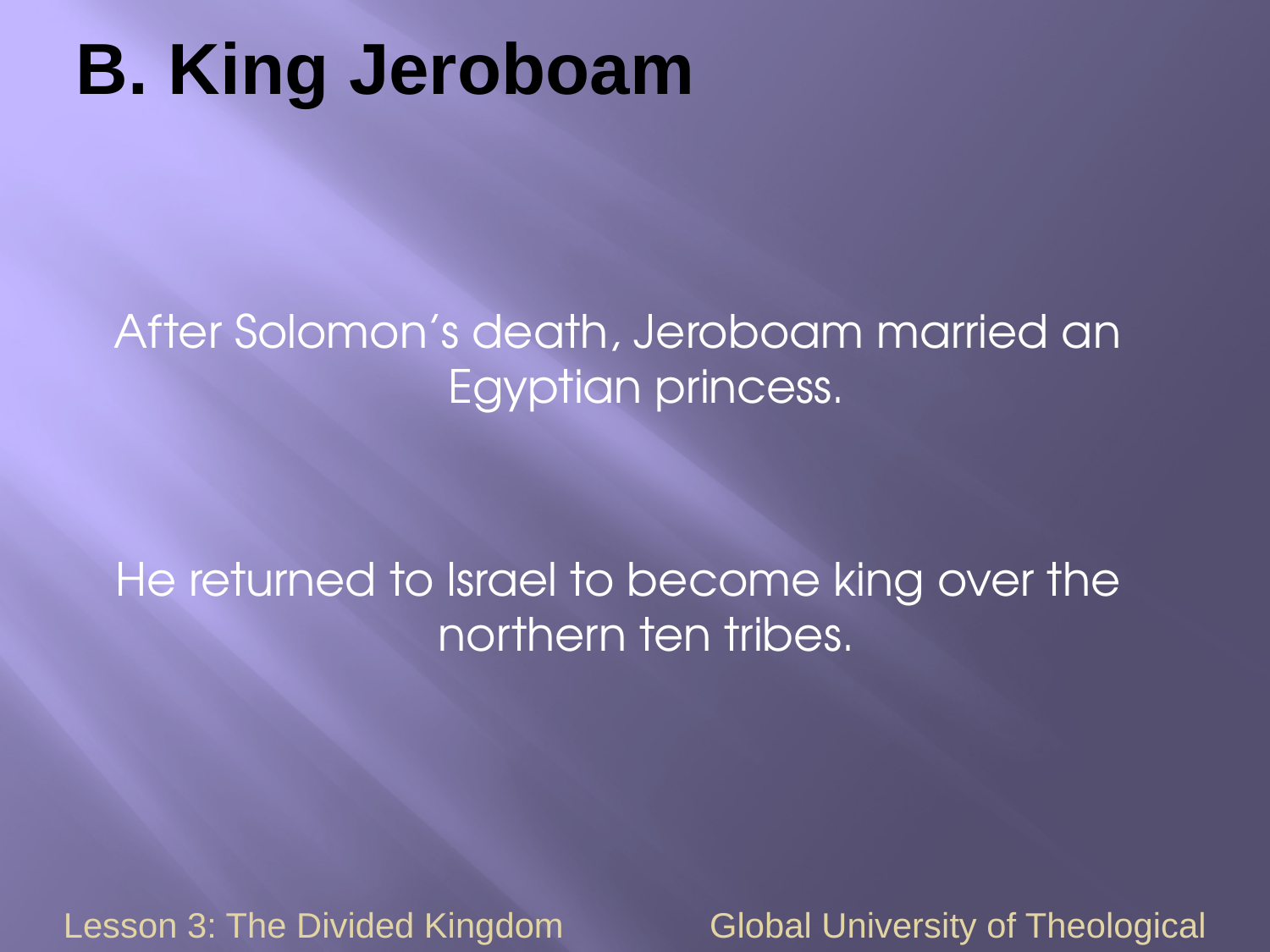

# B. King Jeroboam
After Solomon’s death, Jeroboam married an Egyptian princess.

He returned to Israel to become king over the northern ten tribes.
Lesson 3: The Divided Kingdom               Global University of Theological Studies